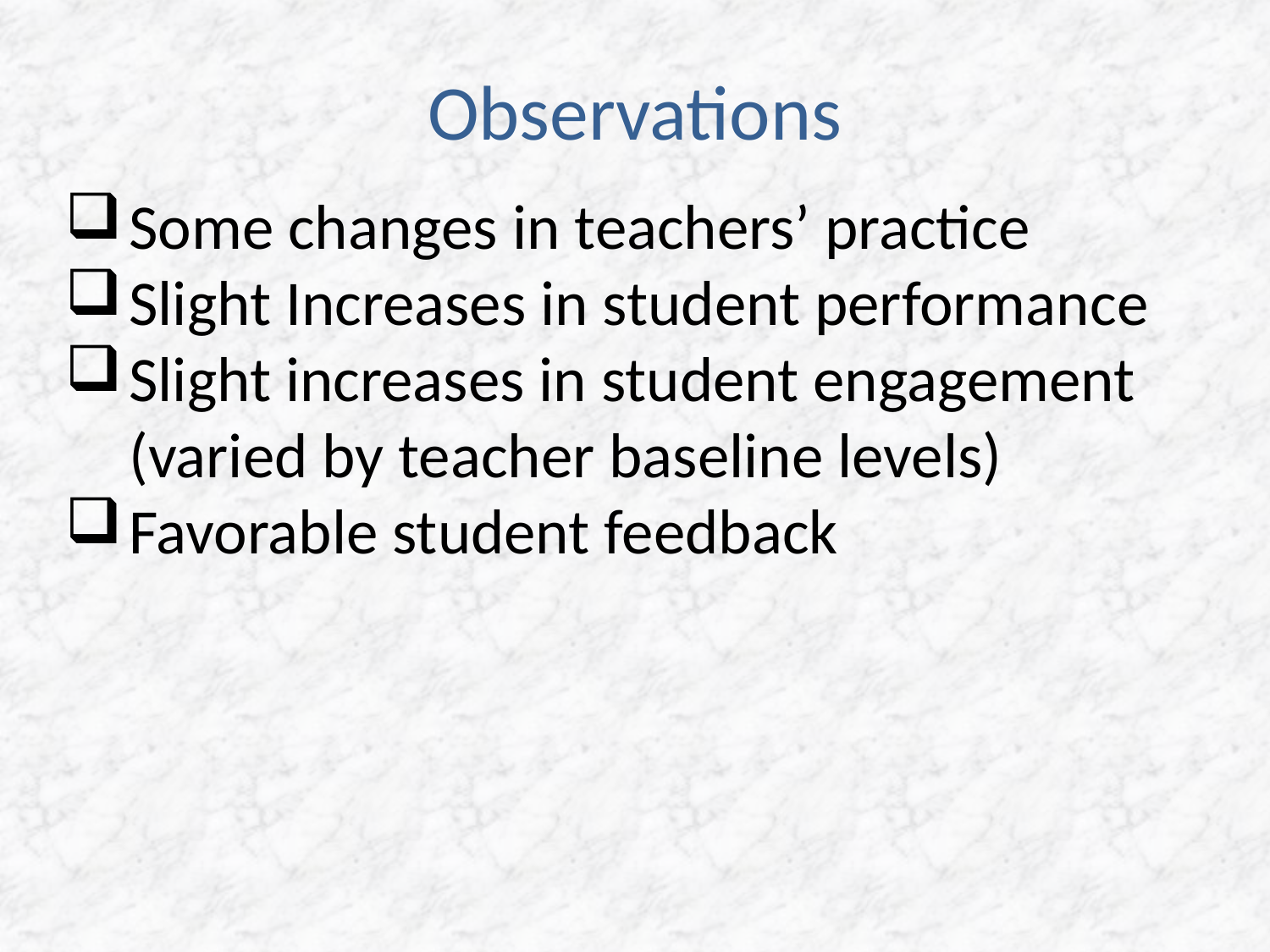

# Observations
Some changes in teachers’ practice
Slight Increases in student performance
Slight increases in student engagement (varied by teacher baseline levels)
Favorable student feedback